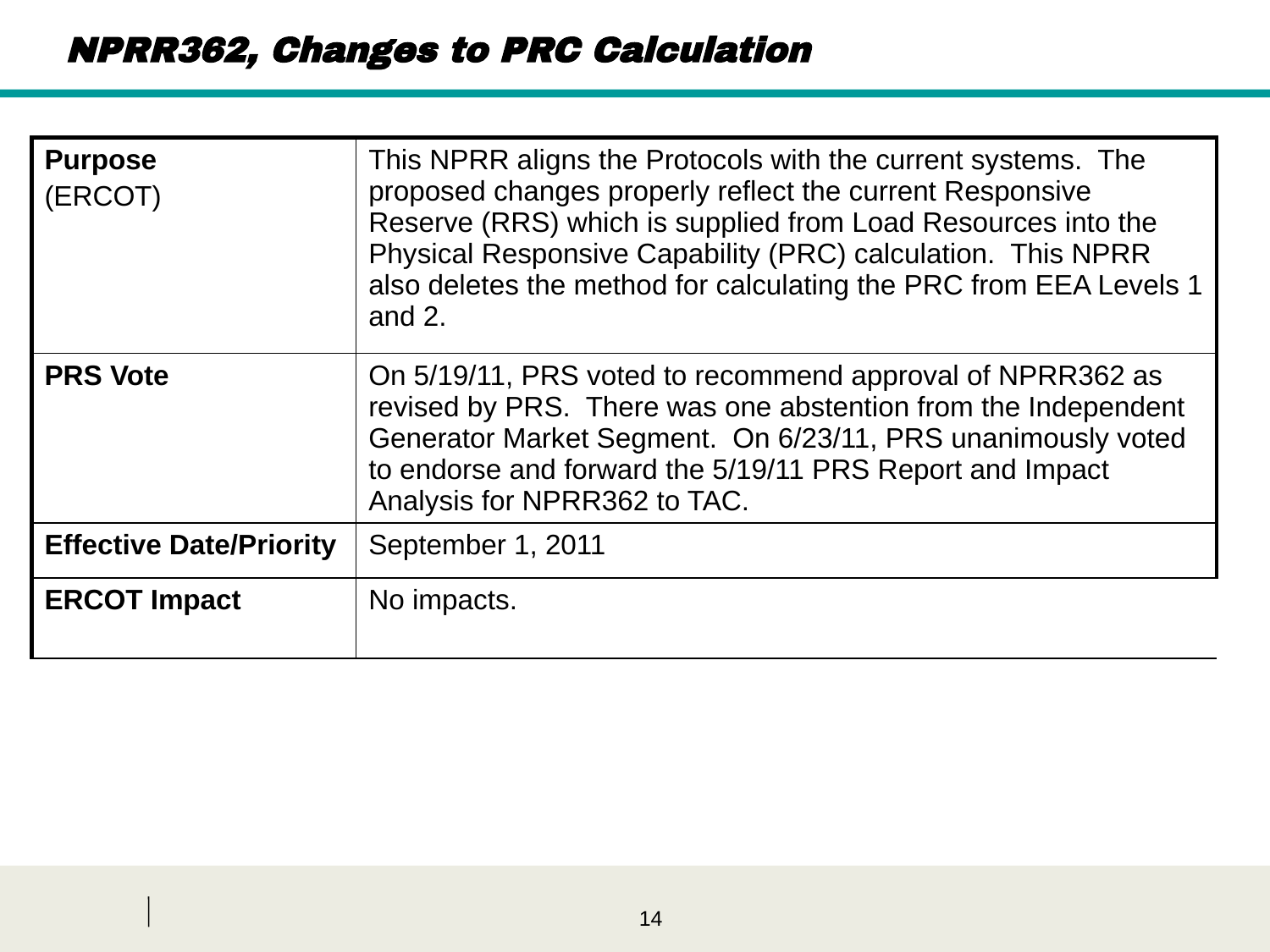

NPRR362, Changes to PRC Calculation
| Purpose (ERCOT) | This NPRR aligns the Protocols with the current systems. The proposed changes properly reflect the current Responsive Reserve (RRS) which is supplied from Load Resources into the Physical Responsive Capability (PRC) calculation. This NPRR also deletes the method for calculating the PRC from EEA Levels 1 and 2. |
| --- | --- |
| PRS Vote | On 5/19/11, PRS voted to recommend approval of NPRR362 as revised by PRS. There was one abstention from the Independent Generator Market Segment. On 6/23/11, PRS unanimously voted to endorse and forward the 5/19/11 PRS Report and Impact Analysis for NPRR362 to TAC. |
| Effective Date/Priority | September 1, 2011 |
| ERCOT Impact | No impacts. |